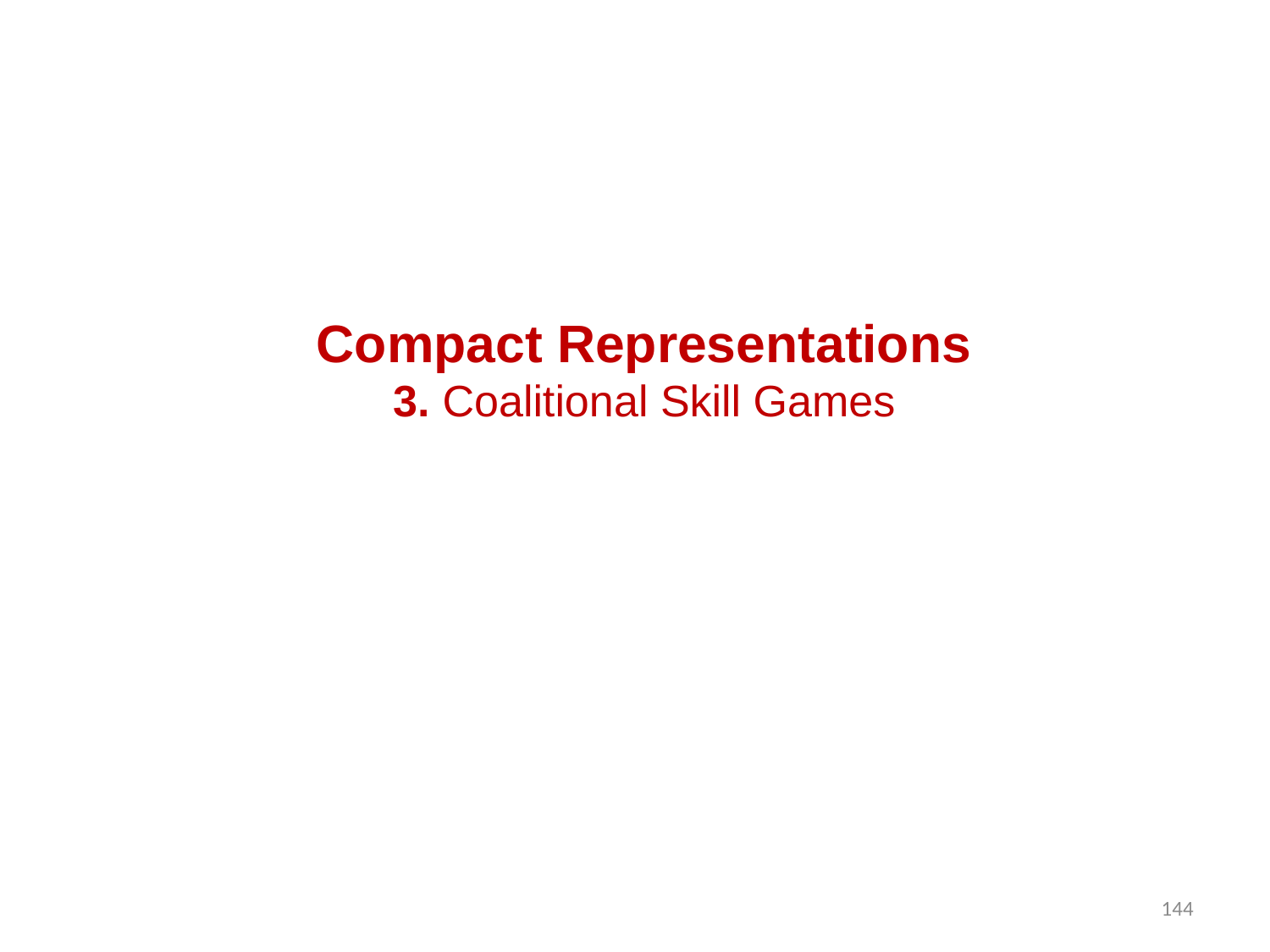

Compact Representations
3. Coalitional Skill Games
144